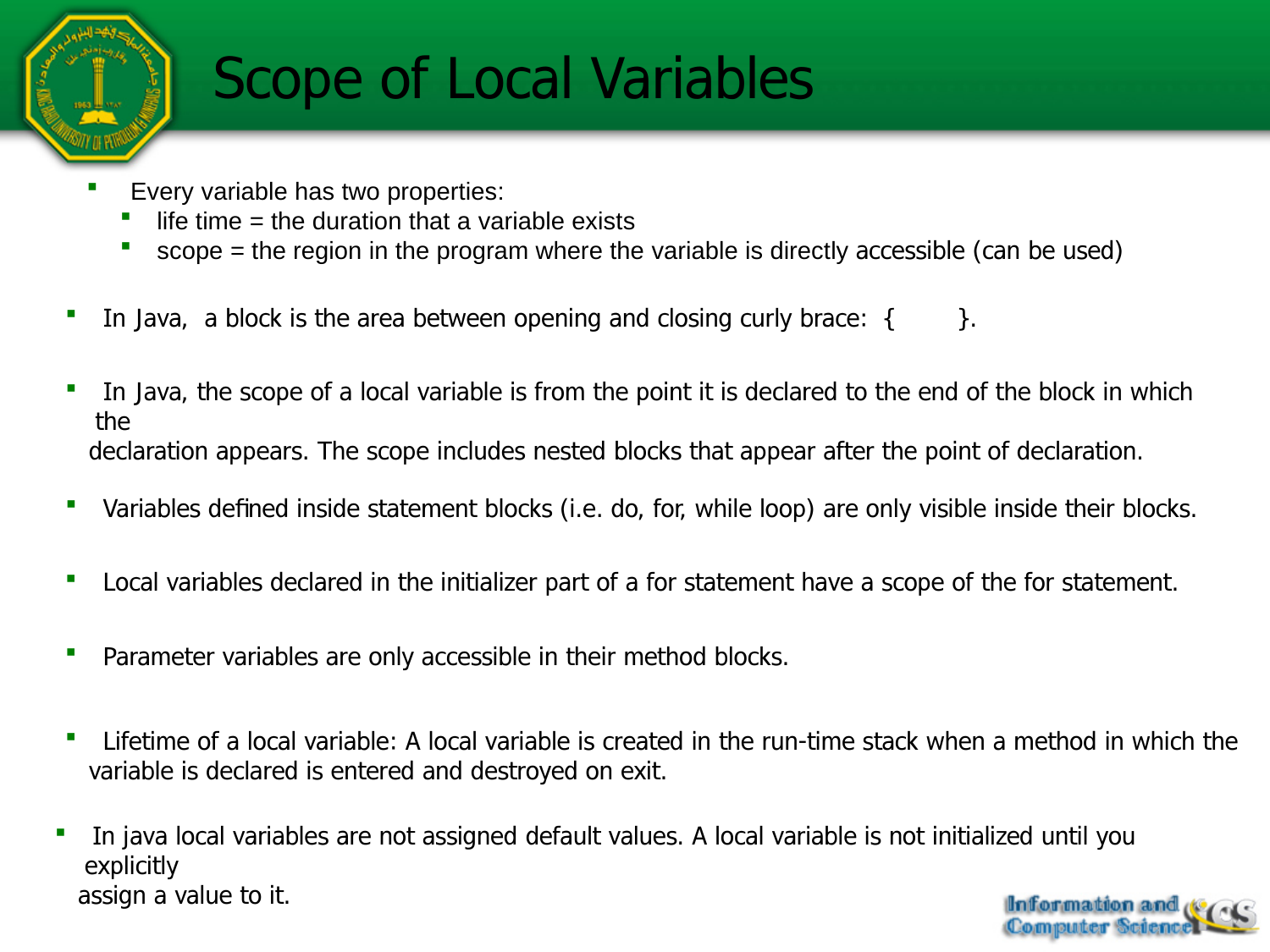

# Scope of Local Variables
  Every variable has two properties:
 life time = the duration that a variable exists
 scope = the region in the program where the variable is directly accessible (can be used)
 In Java,  a block is the area between opening and closing curly brace:  {        }.
 In Java, the scope of a local variable is from the point it is declared to the end of the block in which the
   declaration appears. The scope includes nested blocks that appear after the point of declaration.
 Variables defined inside statement blocks (i.e. do, for, while loop) are only visible inside their blocks.
 Local variables declared in the initializer part of a for statement have a scope of the for statement.
 Parameter variables are only accessible in their method blocks.
 Lifetime of a local variable: A local variable is created in the run-time stack when a method in which the
   variable is declared is entered and destroyed on exit.
 In java local variables are not assigned default values. A local variable is not initialized until you explicitly
   assign a value to it.